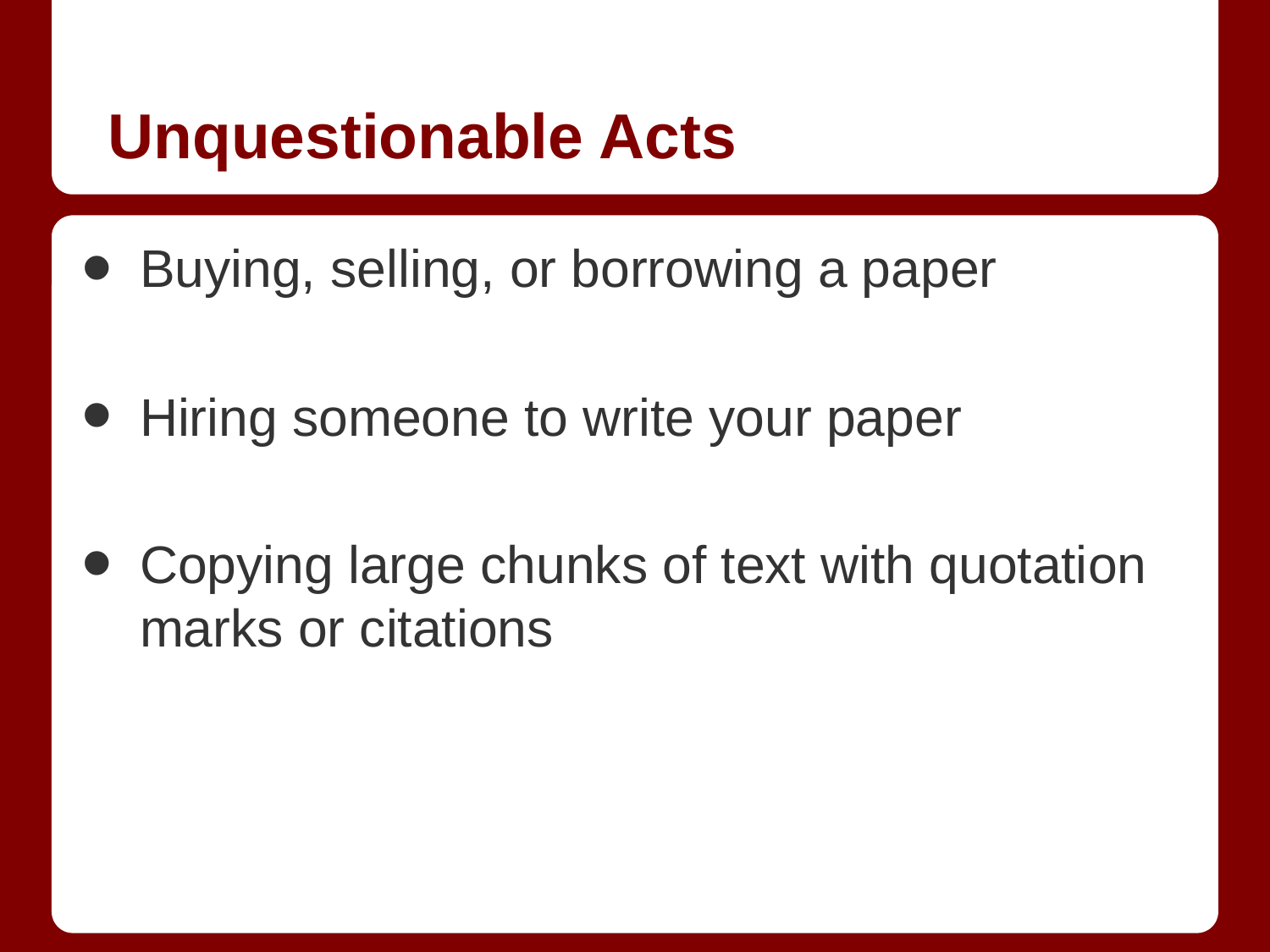

# Unquestionable Acts
Buying, selling, or borrowing a paper

Hiring someone to write your paper

Copying large chunks of text with quotation marks or citations